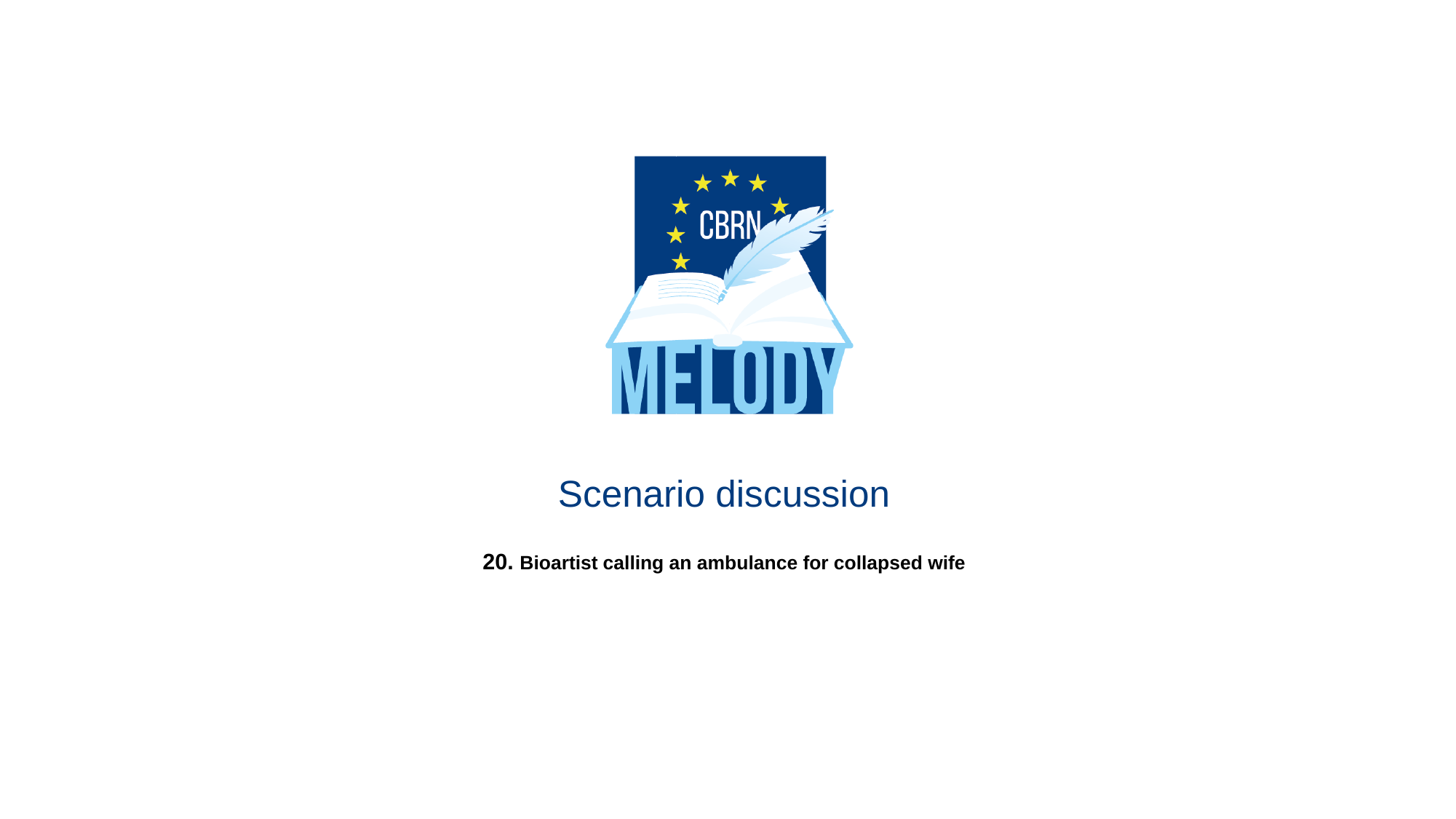

# Scenario discussion 20. Bioartist calling an ambulance for collapsed wife